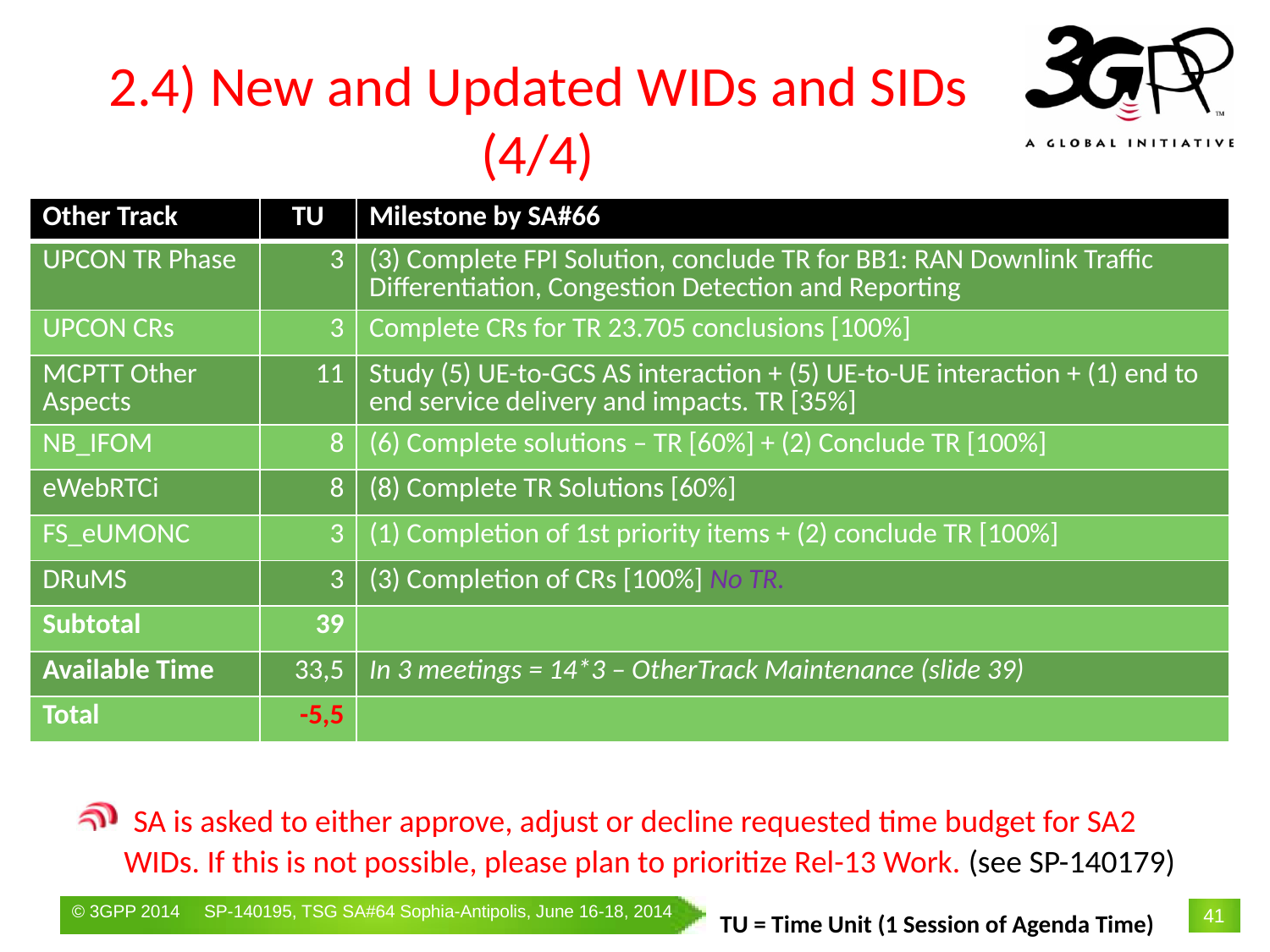

# 2.4) New and Updated WIDs and SIDs (4/4)
| Other Track | TU | Milestone by SA#66 |
| --- | --- | --- |
| UPCON TR Phase | 3 | (3) Complete FPI Solution, conclude TR for BB1: RAN Downlink Traffic Differentiation, Congestion Detection and Reporting |
| UPCON CRs | 3 | Complete CRs for TR 23.705 conclusions [100%] |
| MCPTT Other Aspects | 11 | Study (5) UE-to-GCS AS interaction + (5) UE-to-UE interaction + (1) end to end service delivery and impacts. TR [35%] |
| NB\_IFOM | 8 | (6) Complete solutions – TR [60%] + (2) Conclude TR [100%] |
| eWebRTCi | 8 | (8) Complete TR Solutions [60%] |
| FS\_eUMONC | 3 | (1) Completion of 1st priority items + (2) conclude TR [100%] |
| DRuMS | 3 | (3) Completion of CRs [100%] No TR. |
| Subtotal | 39 |  |
| Available Time | 33,5 | In 3 meetings = 14\*3 – OtherTrack Maintenance (slide 39) |
| Total | -5,5 |  |
 SA is asked to either approve, adjust or decline requested time budget for SA2 WIDs. If this is not possible, please plan to prioritize Rel-13 Work. (see SP-140179)
TU = Time Unit (1 Session of Agenda Time)